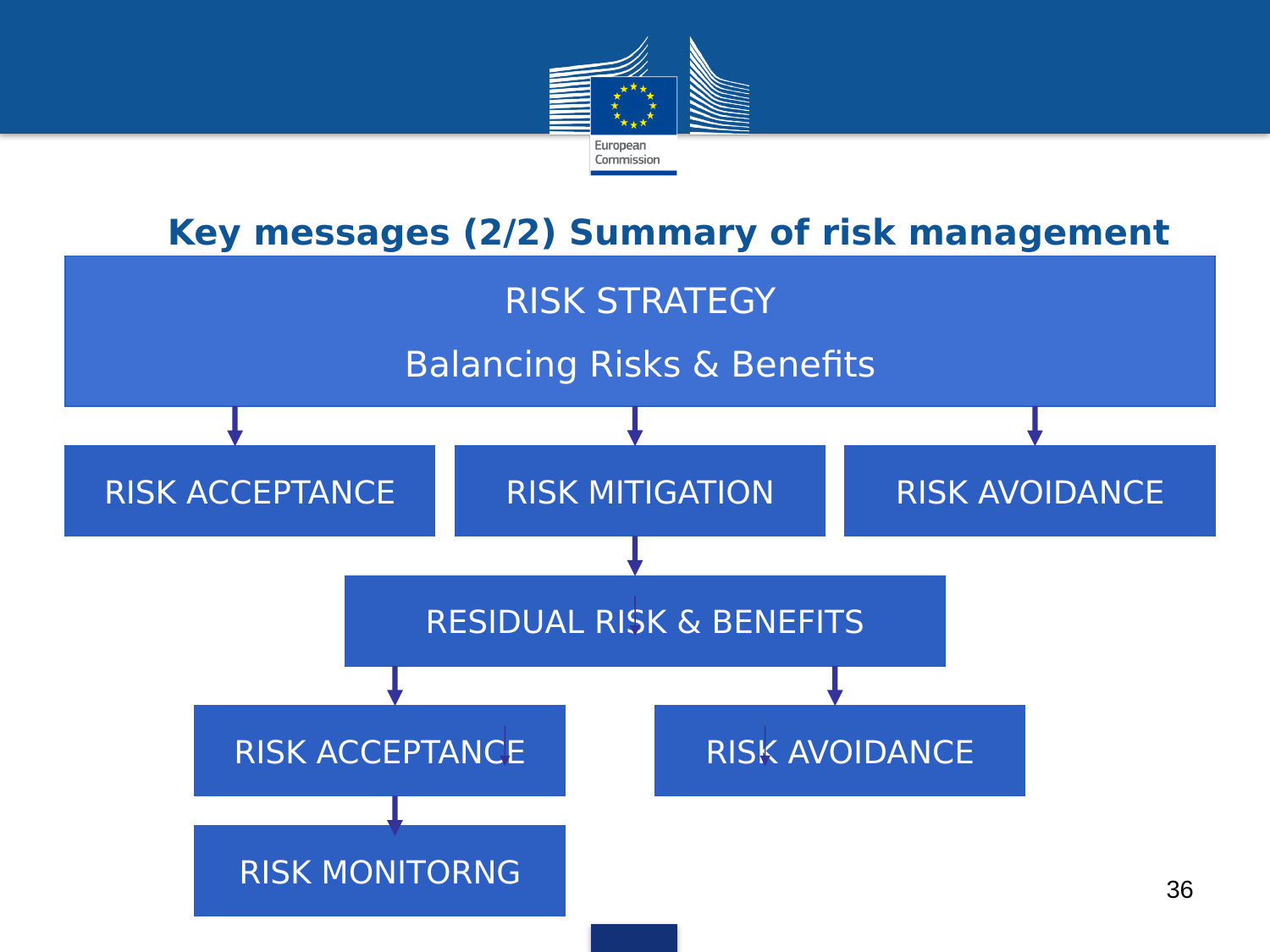

# Key messages (2/2) Summary of risk management

RISK STRATEGY

Balancing Risks & Benefits

RISK MITIGATION

RISK ACCEPTANCE
RISK AVOIDANCE

RESIDUAL RISK & BENEFITS

RISK ACCEPTANCE
RISK AVOIDANCE

RISK MONITORNG
36